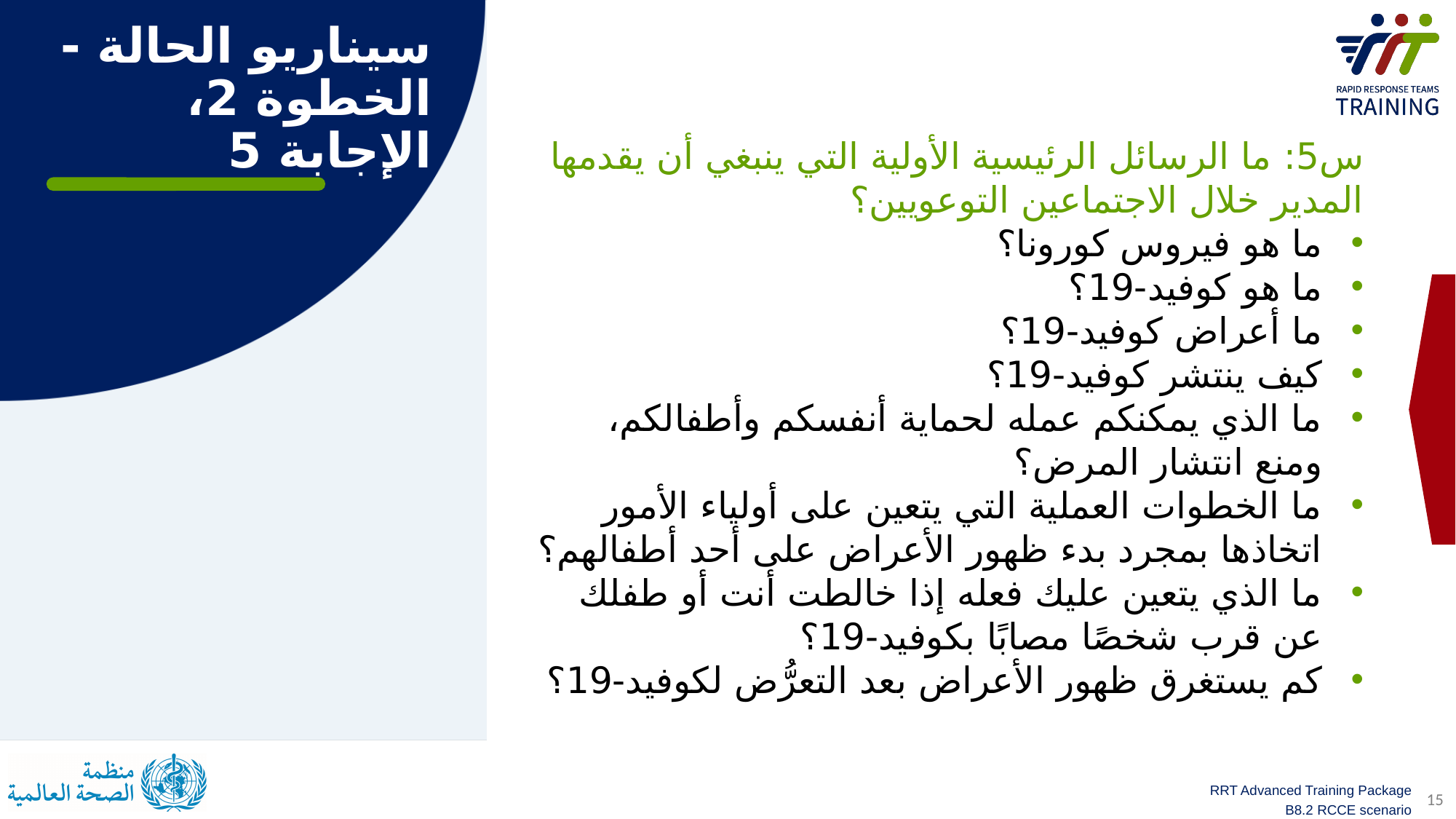

سيناريو الحالة - الخطوة 2، الإجابة 5
س5: ما الرسائل الرئيسية الأولية التي ينبغي أن يقدمها المدير خلال الاجتماعين التوعويين؟
ما هو فيروس كورونا؟
ما هو كوفيد-19؟
ما أعراض كوفيد-19؟
كيف ينتشر كوفيد-19؟
ما الذي يمكنكم عمله لحماية أنفسكم وأطفالكم، ومنع انتشار المرض؟
ما الخطوات العملية التي يتعين على أولياء الأمور اتخاذها بمجرد بدء ظهور الأعراض على أحد أطفالهم؟
ما الذي يتعين عليك فعله إذا خالطت أنت أو طفلك عن قرب شخصًا مصابًا بكوفيد-19؟
كم يستغرق ظهور الأعراض بعد التعرُّض لكوفيد-19؟